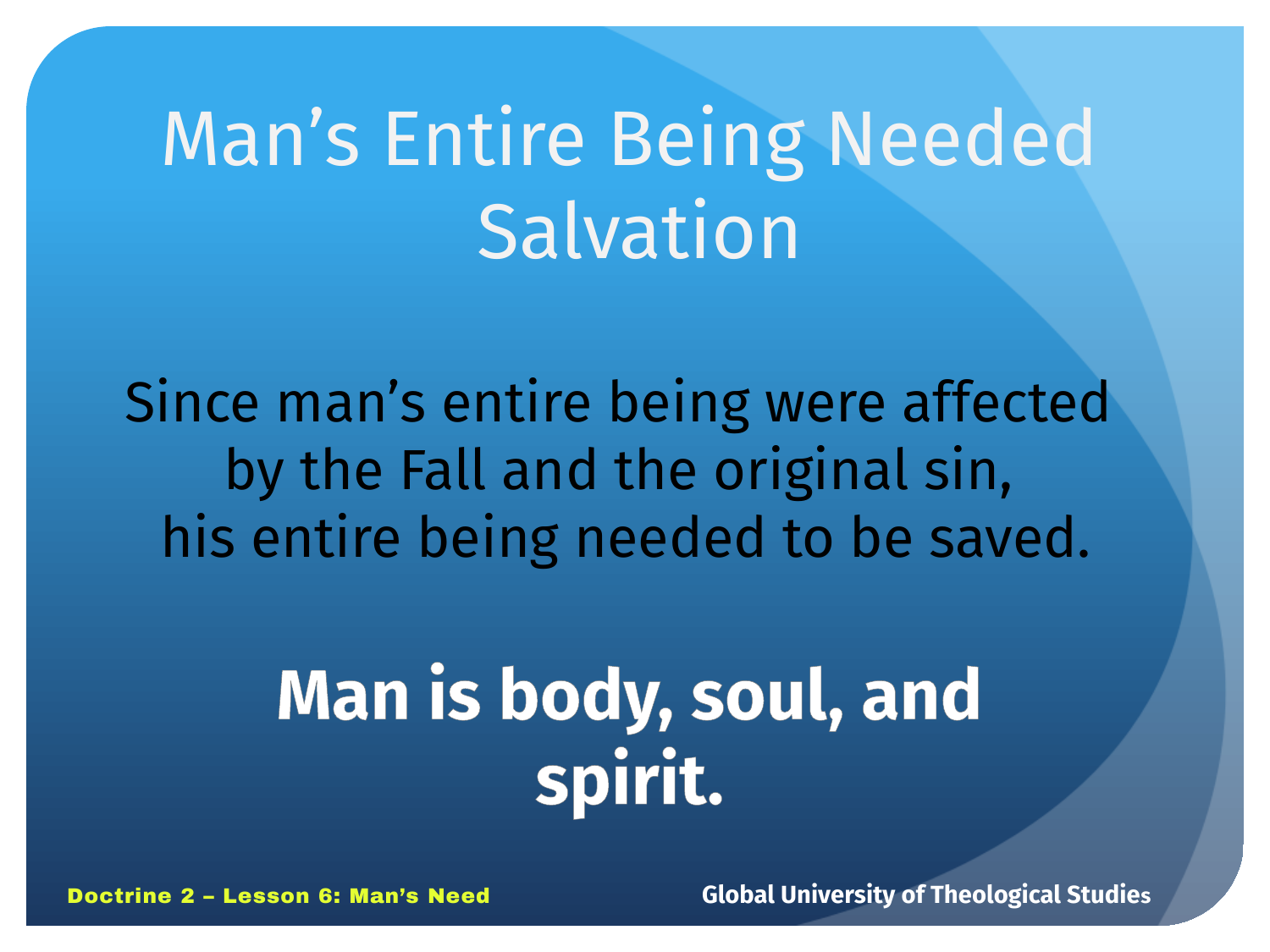

Man’s Entire Being Needed
Salvation
Since man’s entire being were affected
by the Fall and the original sin,
his entire being needed to be saved.
Man is body, soul, and spirit.
Doctrine 2 – Lesson 6: Man’s Need		Global University of Theological Studies